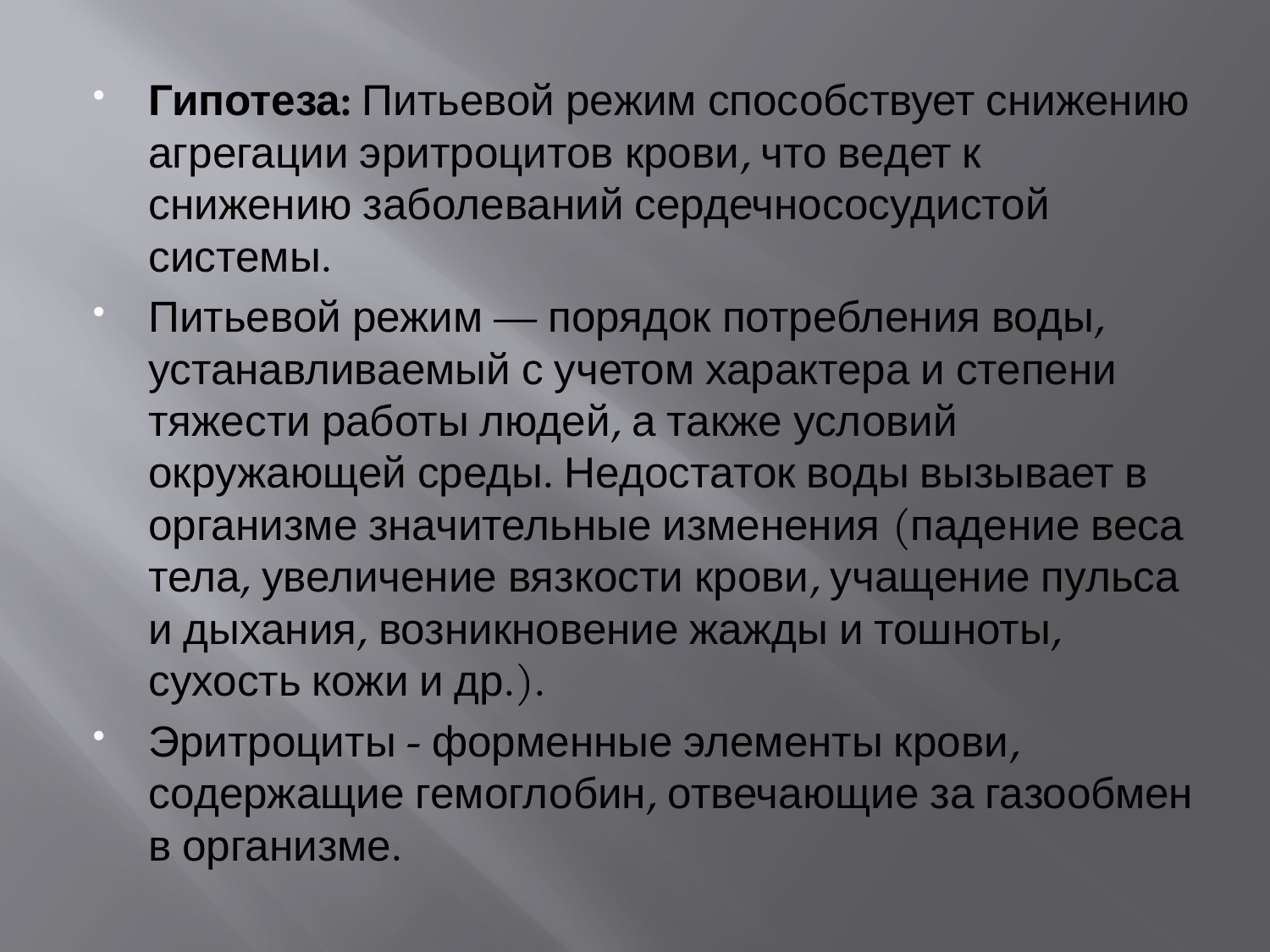

Гипотеза: Питьевой режим способствует снижению агрегации эритроцитов крови, что ведет к снижению заболеваний сердечнососудистой системы.
Питьевой режим — порядок потребления воды, устанавливаемый с учетом характера и степени тяжести работы людей, а также условий окружающей среды. Недостаток воды вызывает в организме значительные изменения (падение веса тела, увеличение вязкости крови, учащение пульса и дыхания, возникновение жажды и тошноты, сухость кожи и др.).
Эритроциты - форменные элементы крови, содержащие гемоглобин, отвечающие за газообмен в организме.